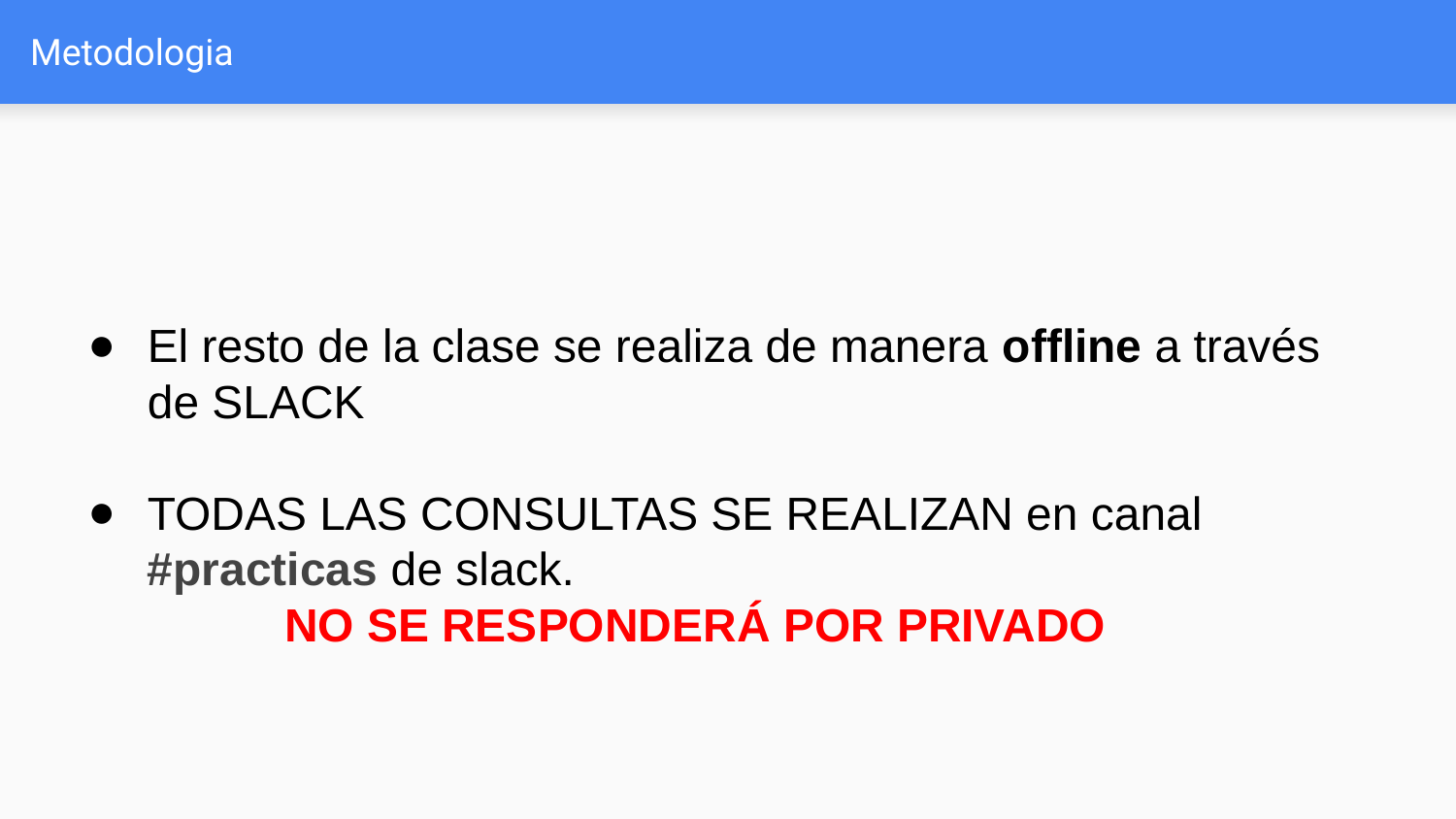

# Metodologia

El resto de la clase se realiza de manera offline a través de SLACK

TODAS LAS CONSULTAS SE REALIZAN en canal #practicas de slack.
     NO SE RESPONDERÁ POR PRIVADO